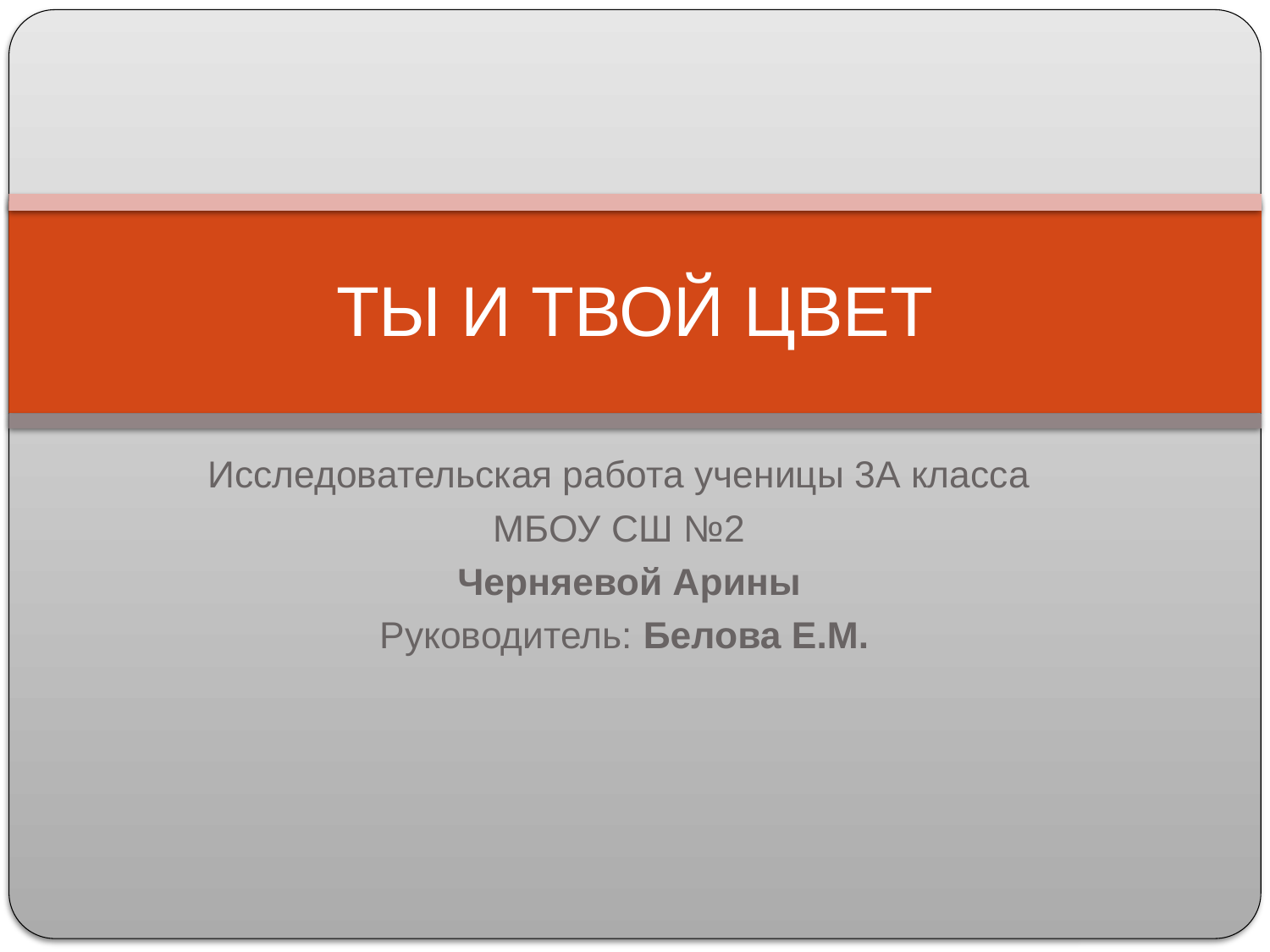

# ТЫ И ТВОЙ ЦВЕТ
Исследовательская работа ученицы 3А класса
МБОУ СШ №2
 Черняевой Арины
Руководитель: Белова Е.М.